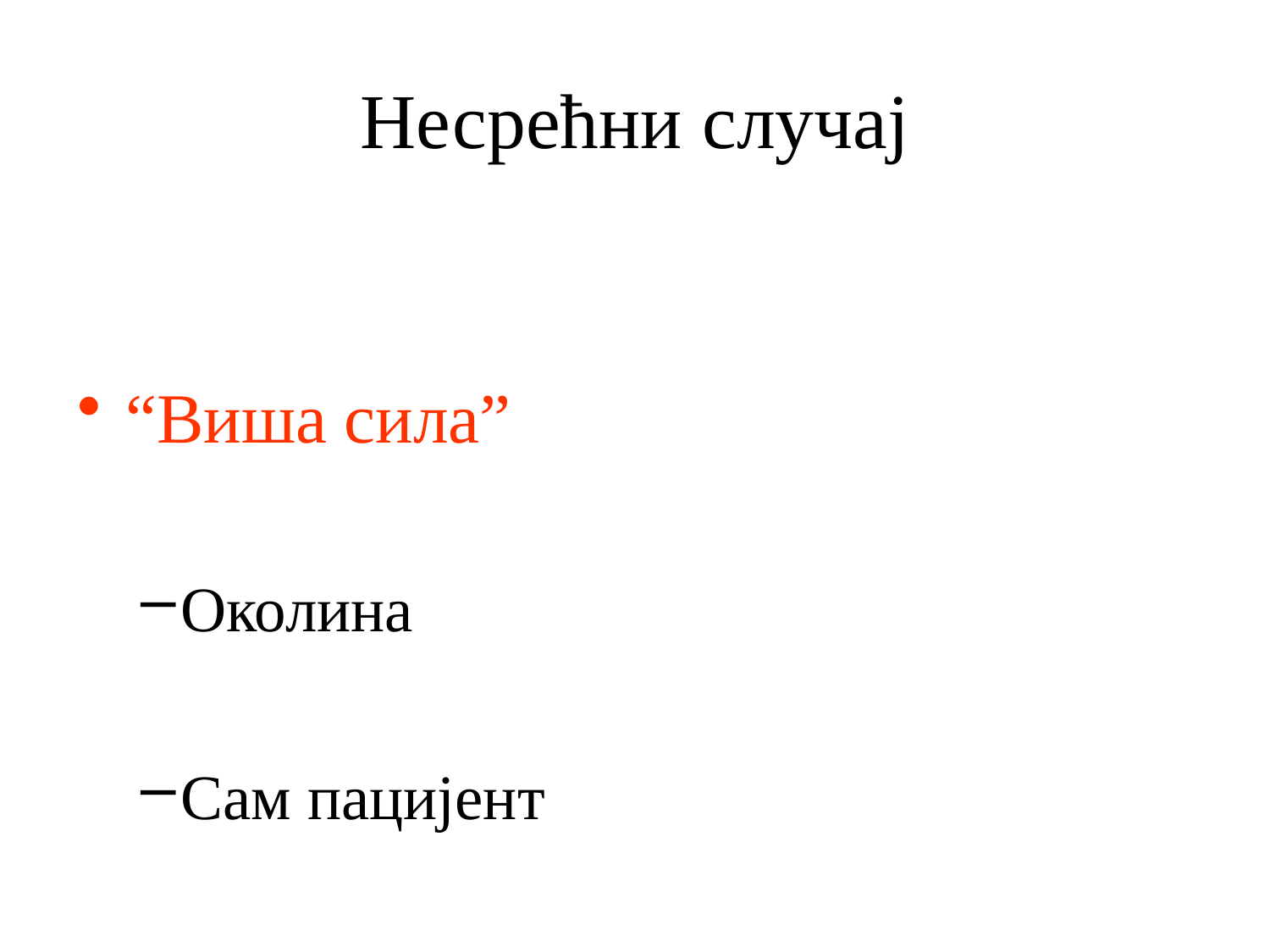

# Несрећни случај
“Виша сила”

Околина

Сам пацијент